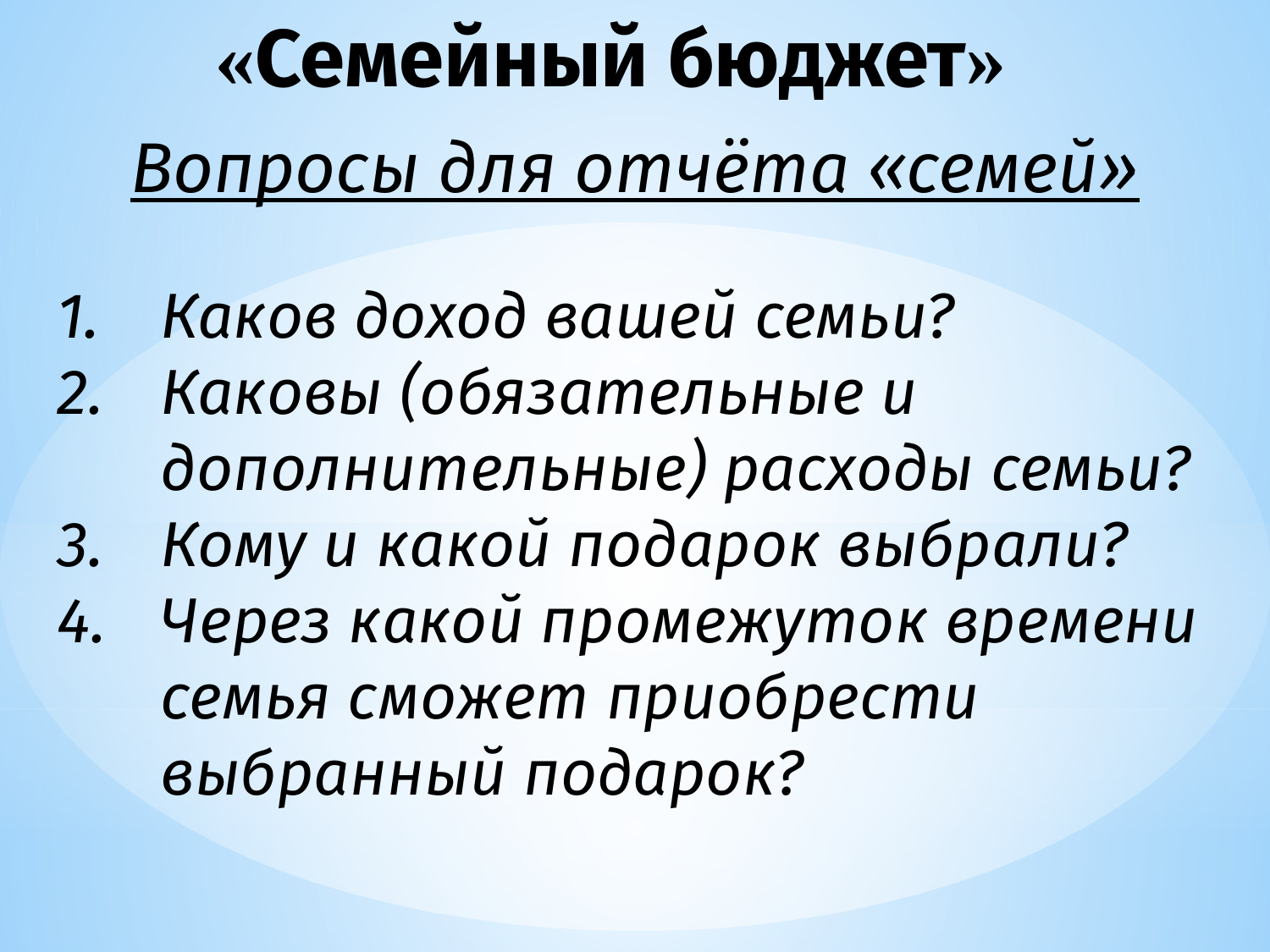

# «Семейный бюджет»

Вопросы для отчёта «семей»

Каков доход вашей семьи?
Каковы (обязательные и дополнительные) расходы семьи?
Кому и какой подарок выбрали?
Через какой промежуток времени семья сможет приобрести выбранный подарок?